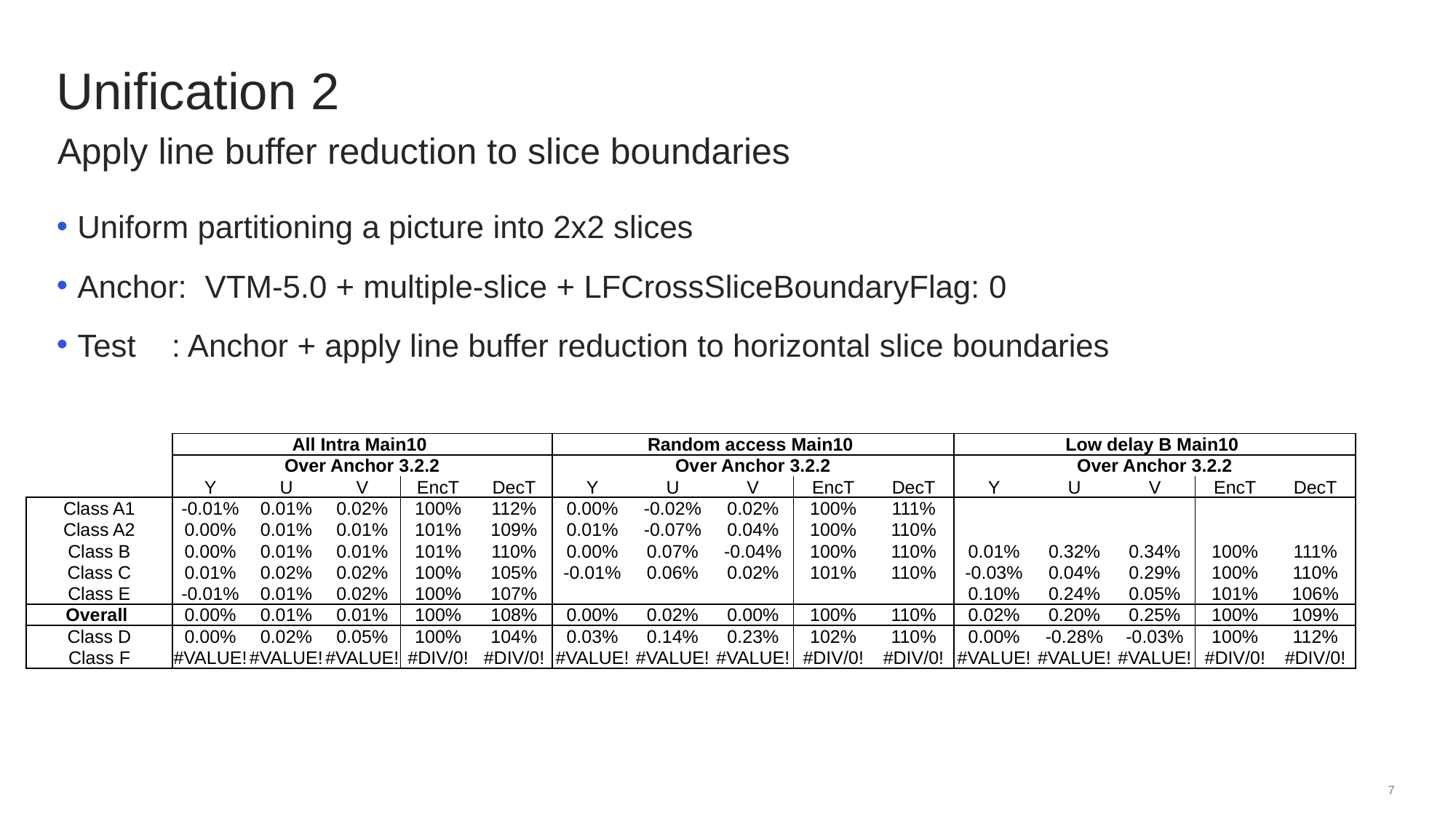

# Unification 2
Apply line buffer reduction to slice boundaries
Uniform partitioning a picture into 2x2 slices
Anchor:  VTM-5.0 + multiple-slice + LFCrossSliceBoundaryFlag: 0
Test    : Anchor + apply line buffer reduction to horizontal slice boundaries
|  | All Intra Main10 |  |  |  |  |
| --- | --- | --- | --- | --- | --- |
|  | Over Anchor 3.2.2 |  |  |  |  |
|  | Y | U | V | EncT | DecT |
| Class A1 | -0.01% | 0.01% | 0.02% | 100% | 112% |
| Class A2 | 0.00% | 0.01% | 0.01% | 101% | 109% |
| Class B | 0.00% | 0.01% | 0.01% | 101% | 110% |
| Class C | 0.01% | 0.02% | 0.02% | 100% | 105% |
| Class E | -0.01% | 0.01% | 0.02% | 100% | 107% |
| Overall | 0.00% | 0.01% | 0.01% | 100% | 108% |
| Class D | 0.00% | 0.02% | 0.05% | 100% | 104% |
| Class F | #VALUE! | #VALUE! | #VALUE! | #DIV/0! | #DIV/0! |
| Random access Main10 |  |  |  |  |
| --- | --- | --- | --- | --- |
| Over Anchor 3.2.2 |  |  |  |  |
| Y | U | V | EncT | DecT |
| 0.00% | -0.02% | 0.02% | 100% | 111% |
| 0.01% | -0.07% | 0.04% | 100% | 110% |
| 0.00% | 0.07% | -0.04% | 100% | 110% |
| -0.01% | 0.06% | 0.02% | 101% | 110% |
|  |  |  |  |  |
| 0.00% | 0.02% | 0.00% | 100% | 110% |
| 0.03% | 0.14% | 0.23% | 102% | 110% |
| #VALUE! | #VALUE! | #VALUE! | #DIV/0! | #DIV/0! |
| Low delay B Main10 |  |  |  |  |
| --- | --- | --- | --- | --- |
| Over Anchor 3.2.2 |  |  |  |  |
| Y | U | V | EncT | DecT |
|  |  |  |  |  |
|  |  |  |  |  |
| 0.01% | 0.32% | 0.34% | 100% | 111% |
| -0.03% | 0.04% | 0.29% | 100% | 110% |
| 0.10% | 0.24% | 0.05% | 101% | 106% |
| 0.02% | 0.20% | 0.25% | 100% | 109% |
| 0.00% | -0.28% | -0.03% | 100% | 112% |
| #VALUE! | #VALUE! | #VALUE! | #DIV/0! | #DIV/0! |